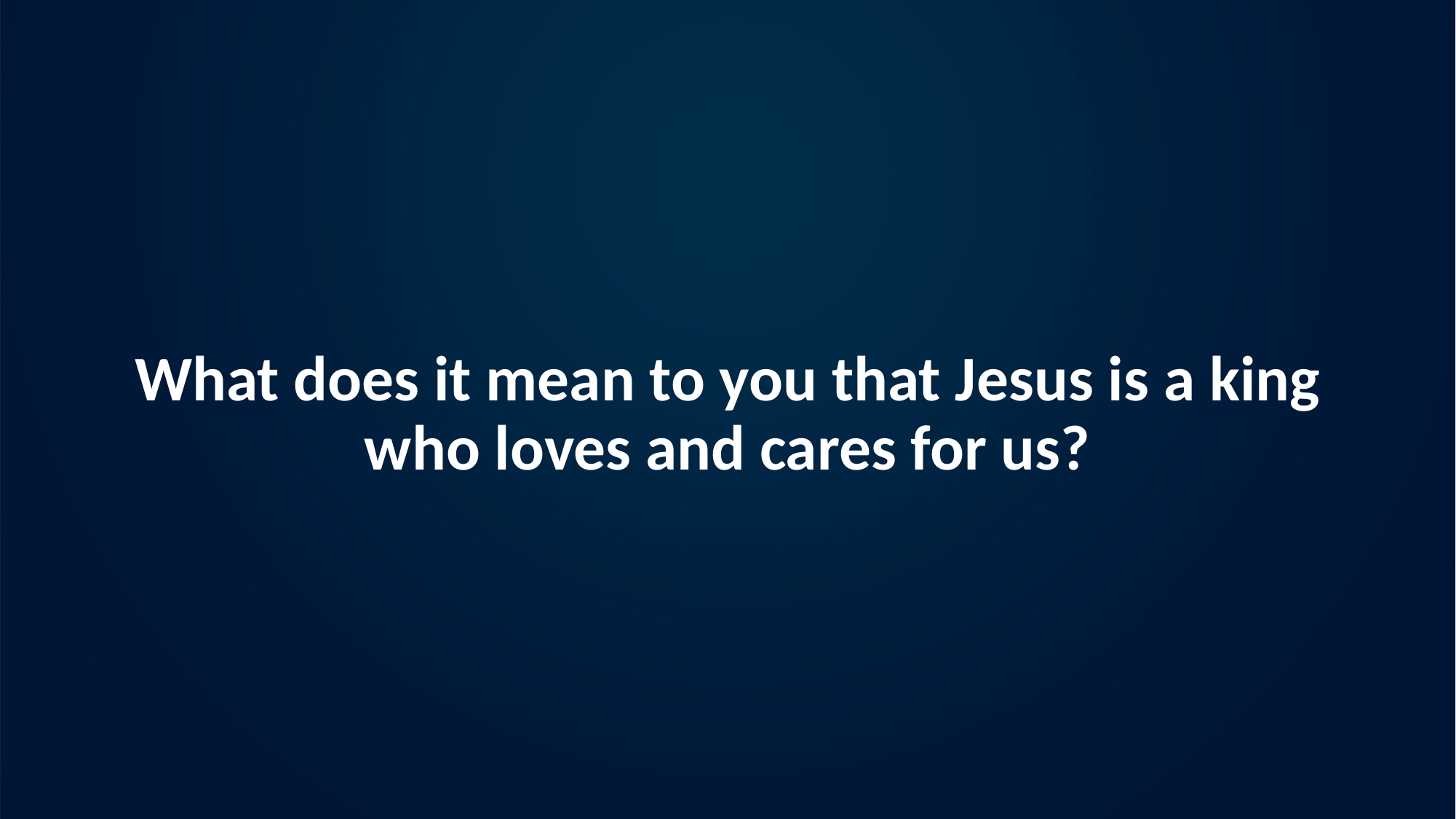

# What does it mean to you that Jesus is a king who loves and cares for us?